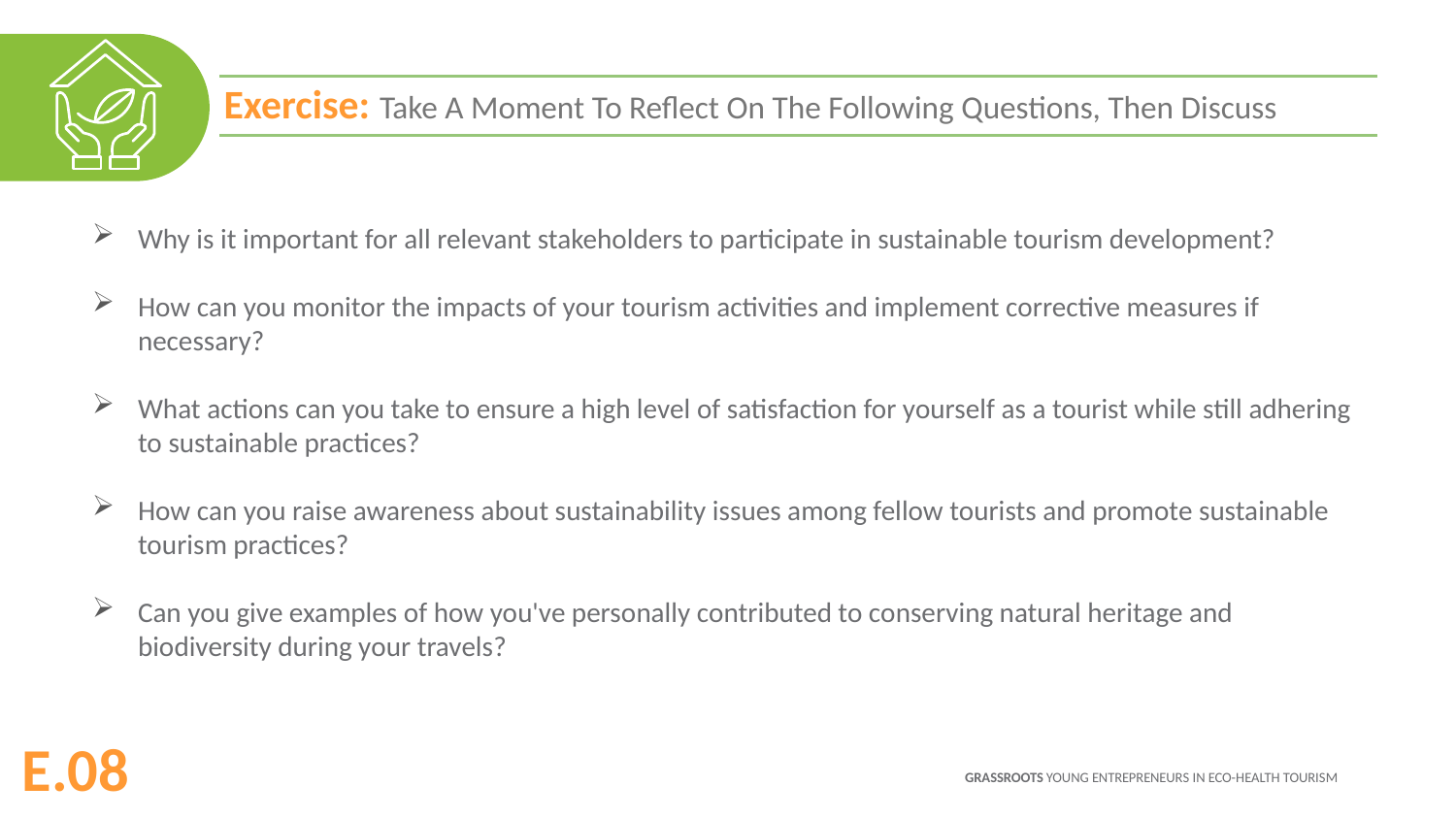

Exercise: Take A Moment To Reflect On The Following Questions, Then Discuss

Why is it important for all relevant stakeholders to participate in sustainable tourism development?

How can you monitor the impacts of your tourism activities and implement corrective measures if necessary?

What actions can you take to ensure a high level of satisfaction for yourself as a tourist while still adhering to sustainable practices?

How can you raise awareness about sustainability issues among fellow tourists and promote sustainable tourism practices?

Can you give examples of how you've personally contributed to conserving natural heritage and biodiversity during your travels?
E.08